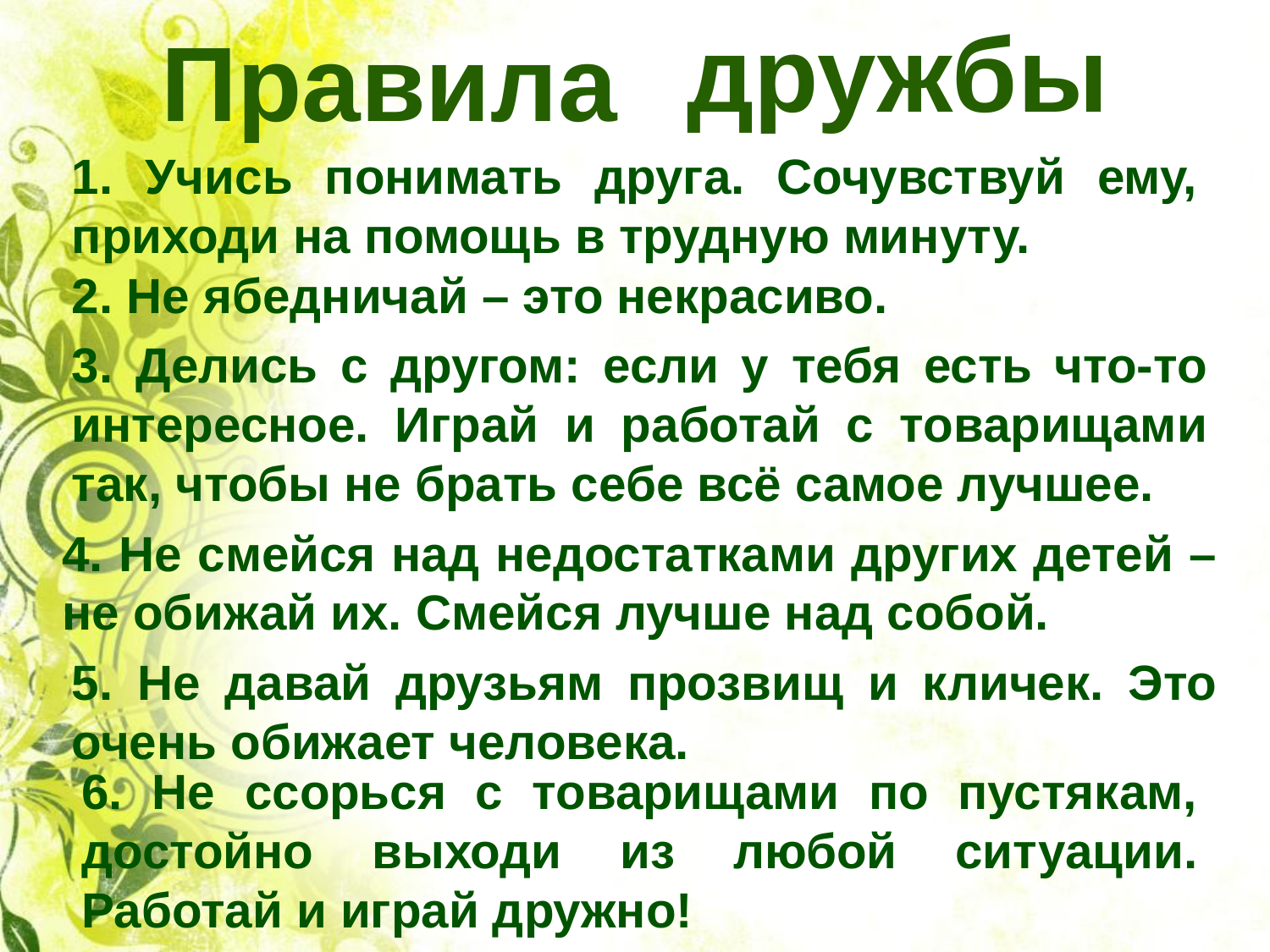

# Правила
дружбы
1. Учись понимать друга. Сочувствуй ему, приходи на помощь в трудную минуту.
2. Не ябедничай – это некрасиво.
3. Делись с другом: если у тебя есть что-то интересное. Играй и работай с товарищами так, чтобы не брать себе всё самое лучшее.
4. Не смейся над недостатками других детей – не обижай их. Смейся лучше над собой.
5. Не давай друзьям прозвищ и кличек. Это очень обижает человека.
6. Не ссорься с товарищами по пустякам, достойно выходи из любой ситуации. Работай и играй дружно!